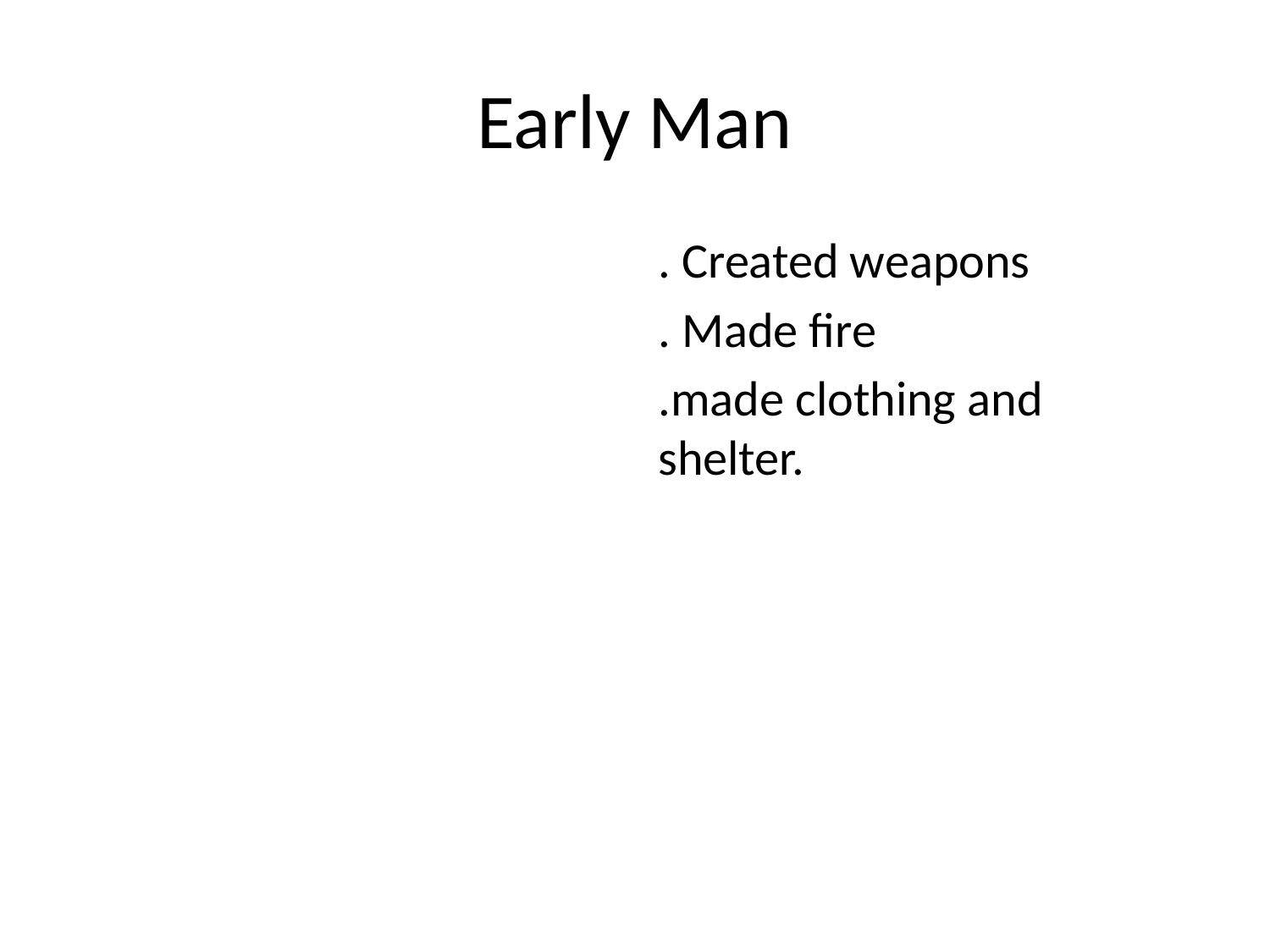

# Early Man

. Created weapons
. Made fire
.made clothing and shelter.